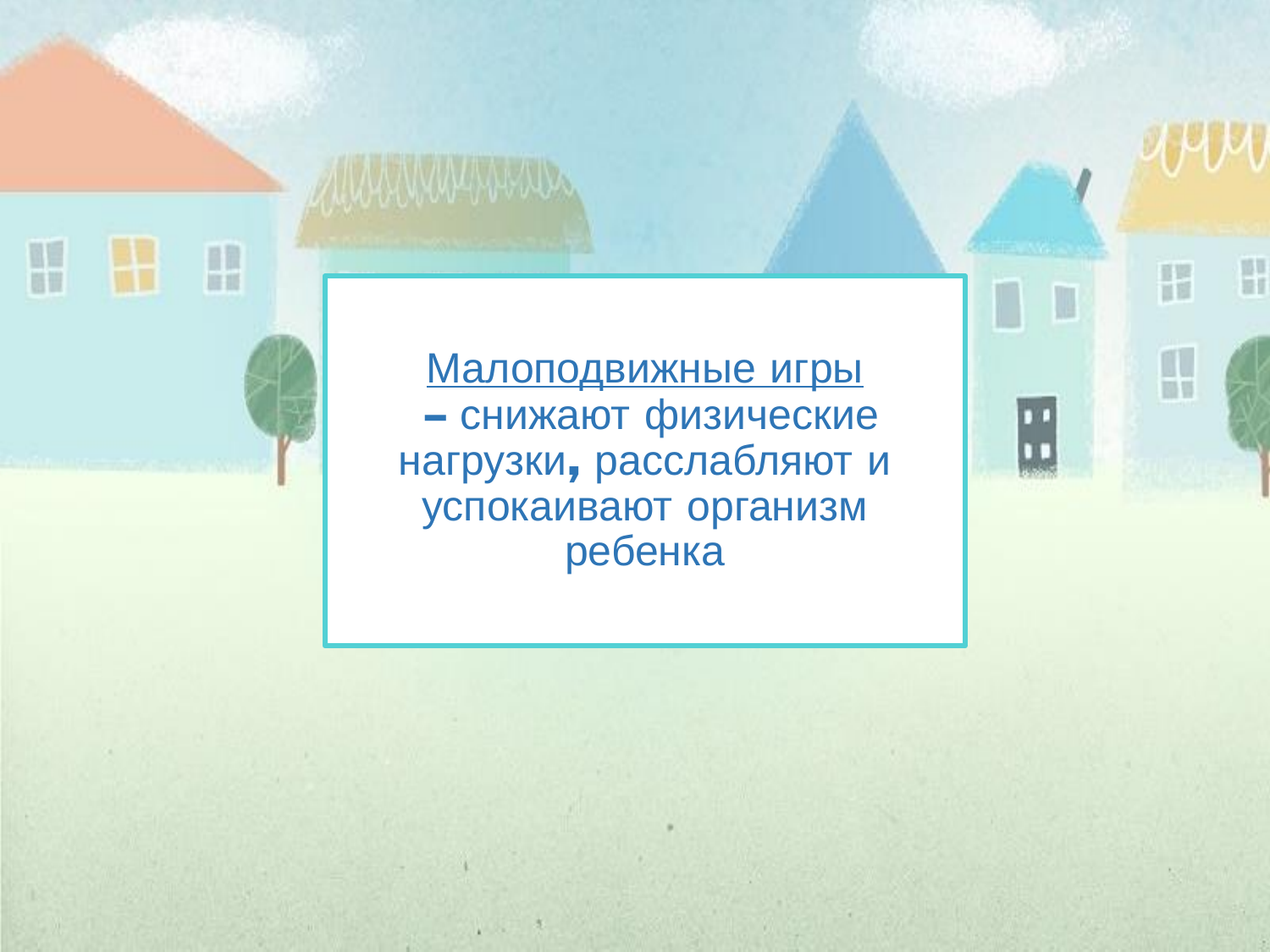

# Малоподвижные игры – снижают физические нагрузки, расслабляют и успокаивают организм ребенка